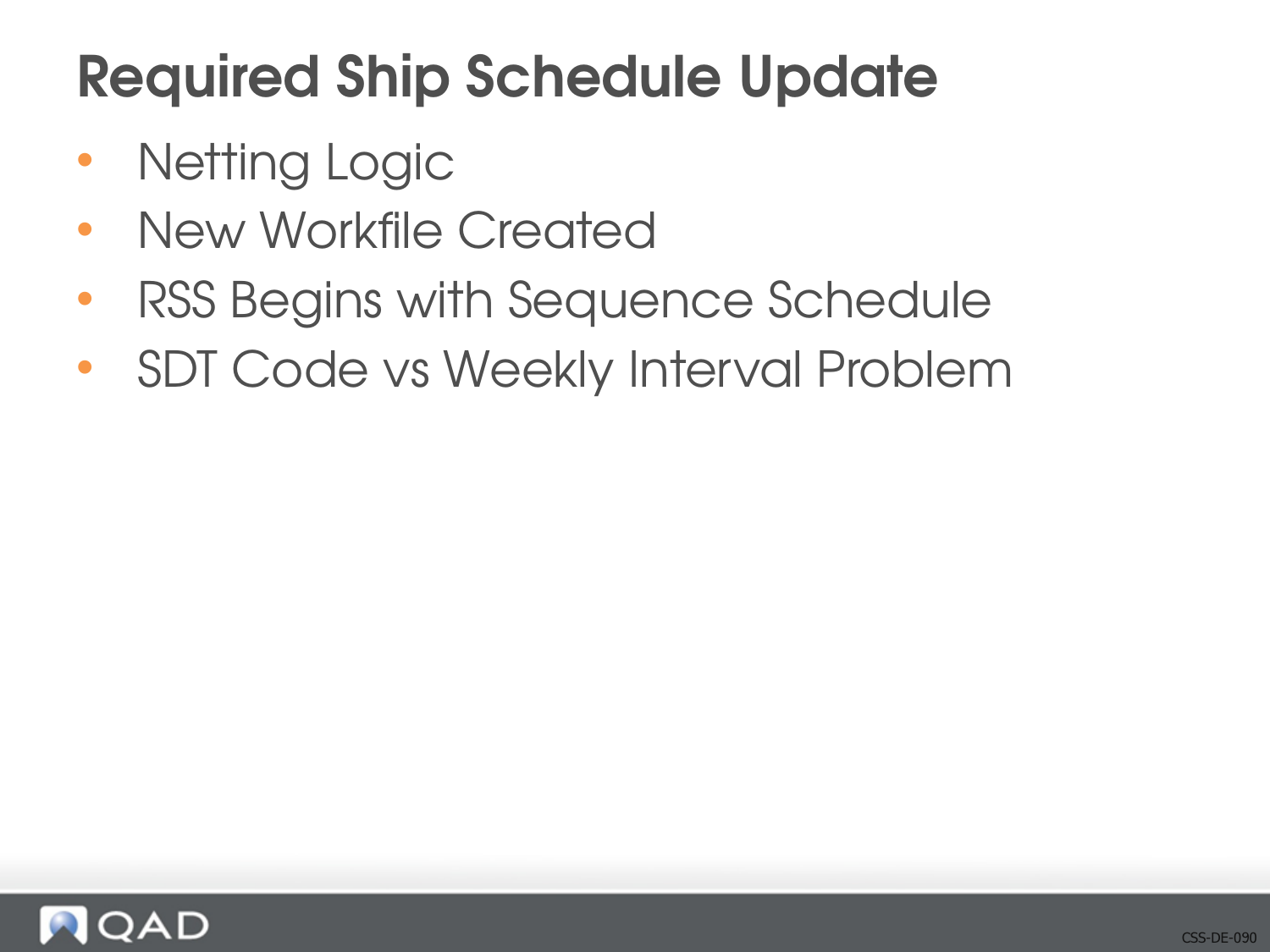

# Required Ship Schedule Update
 Netting Logic
 New Workfile Created
 RSS Begins with Sequence Schedule
 SDT Code vs Weekly Interval Problem
CSS-DE-090